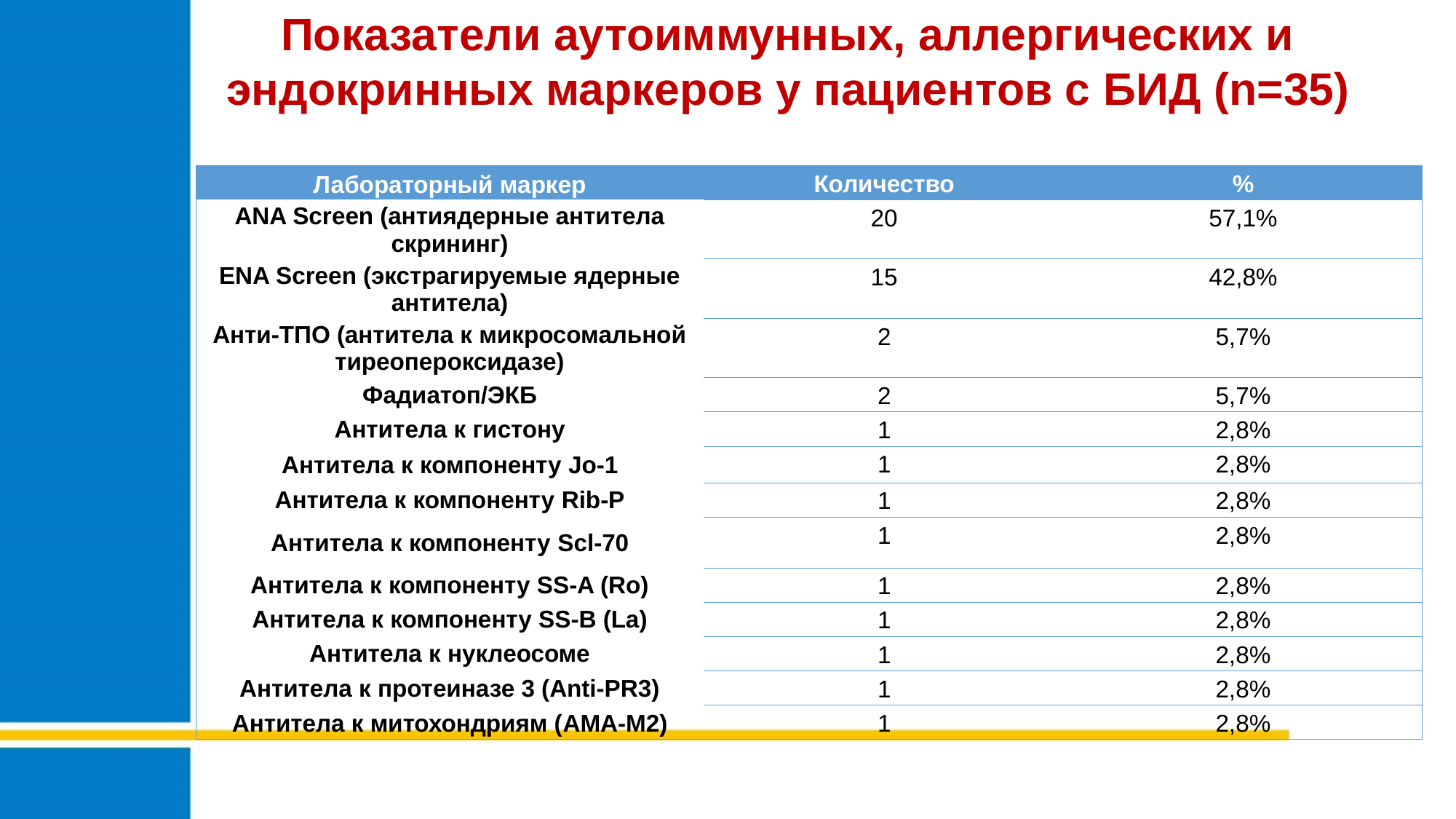

Показатели аутоиммунных, аллергических и эндокринных маркеров у пациентов с БИД (n=35)
| Лабораторный маркер | Количество | % |
| --- | --- | --- |
| ANA Screen (антиядерные антитела скрининг) | 20 | 57,1% |
| ENA Screen (экстрагируемые ядерные антитела) | 15 | 42,8% |
| Анти-ТПО (антитела к микросомальной тиреопероксидазе) | 2 | 5,7% |
| Фадиатоп/ЭКБ | 2 | 5,7% |
| Антитела к гистону | 1 | 2,8% |
| Антитела к компоненту Jo-1 | 1 | 2,8% |
| Антитела к компоненту Rib-P | 1 | 2,8% |
| Антитела к компоненту Scl-70 | 1 | 2,8% |
| Антитела к компоненту SS-A (Ro) | 1 | 2,8% |
| Антитела к компоненту SS-B (La) | 1 | 2,8% |
| Антитела к нуклеосоме | 1 | 2,8% |
| Антитела к протеиназе 3 (Anti-PR3) | 1 | 2,8% |
| Антитела к митохондриям (AMA-M2) | 1 | 2,8% |